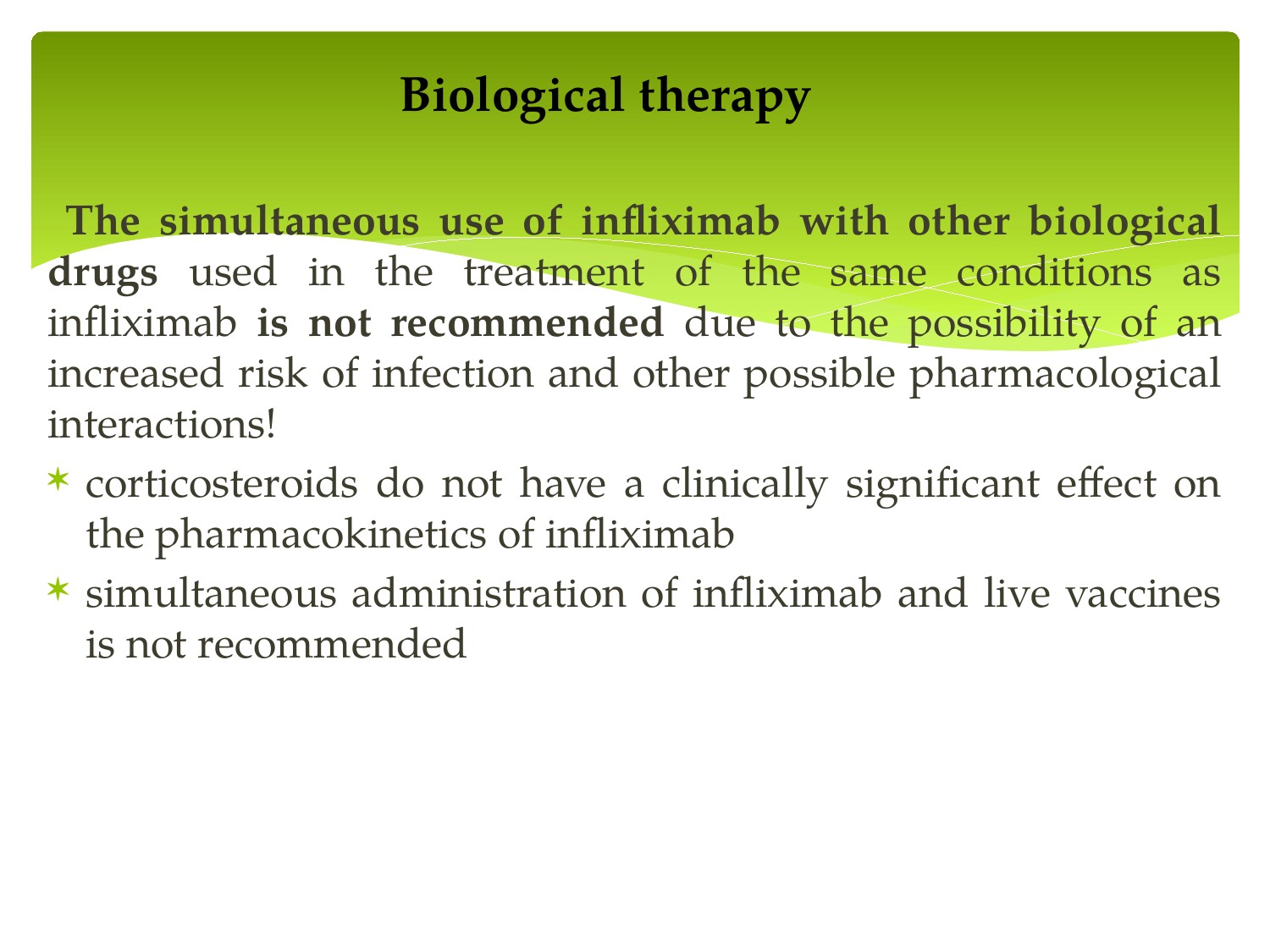

# Biological therapy
 The simultaneous use of infliximab with other biological drugs used in the treatment of the same conditions as infliximab is not recommended due to the possibility of an increased risk of infection and other possible pharmacological interactions!
corticosteroids do not have a clinically significant effect on the pharmacokinetics of infliximab
simultaneous administration of infliximab and live vaccines is not recommended